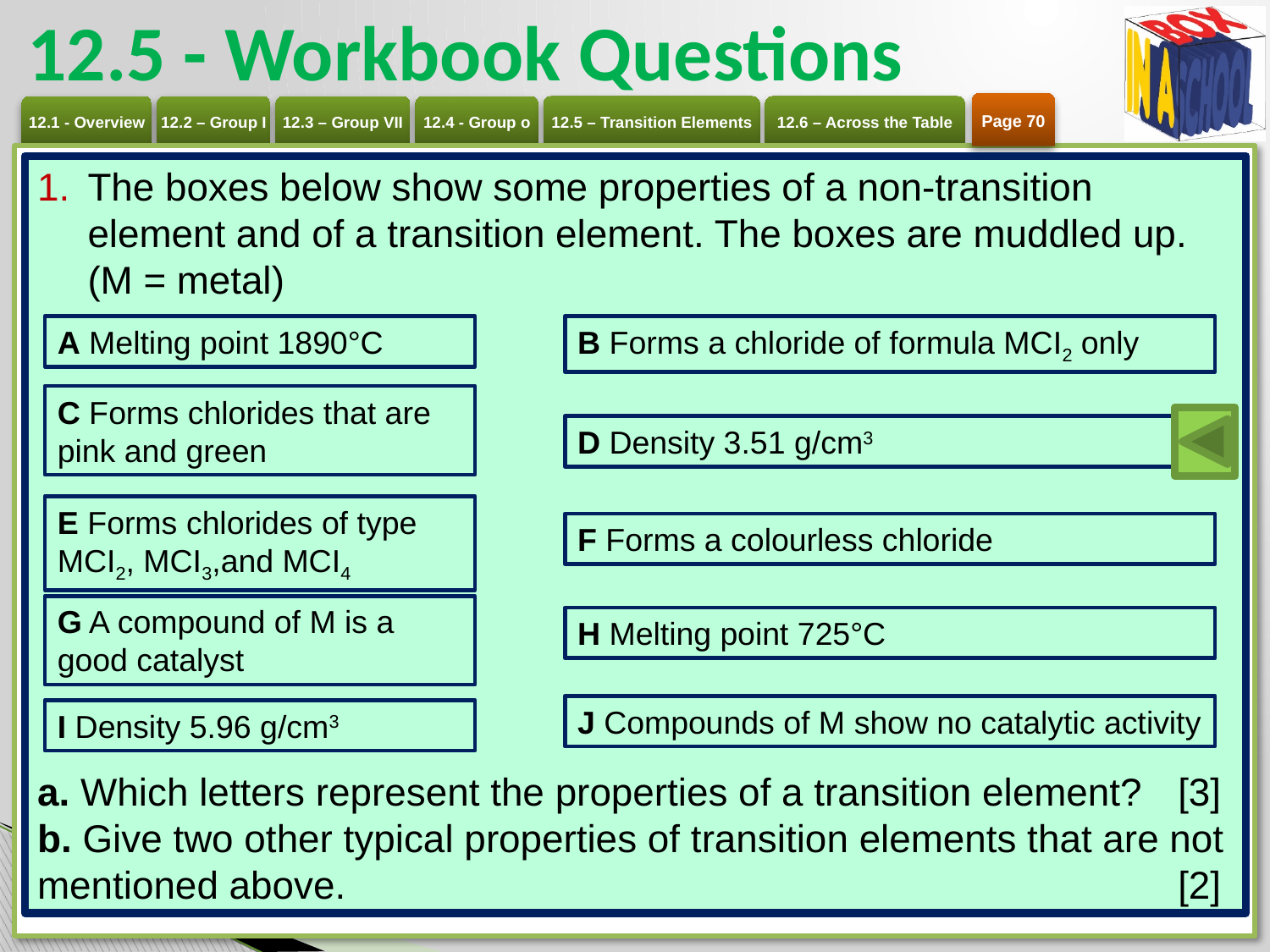

# 12.5 - Workbook Questions
Page 70
The boxes below show some properties of a non-transition element and of a transition element. The boxes are muddled up. (M = metal)
a. Which letters represent the properties of a transition element? 	[3]
b. Give two other typical properties of transition elements that are not mentioned above.	[2]
A Melting point 1890°C
B Forms a chloride of formula MCI2 only
C Forms chlorides that are pink and green

D Density 3.51 g/cm3
E Forms chlorides of type MCI2, MCI3,and MCI4
F Forms a colourless chloride
G A compound of M is a good catalyst
H Melting point 725°C
J Compounds of M show no catalytic activity
I Density 5.96 g/cm3